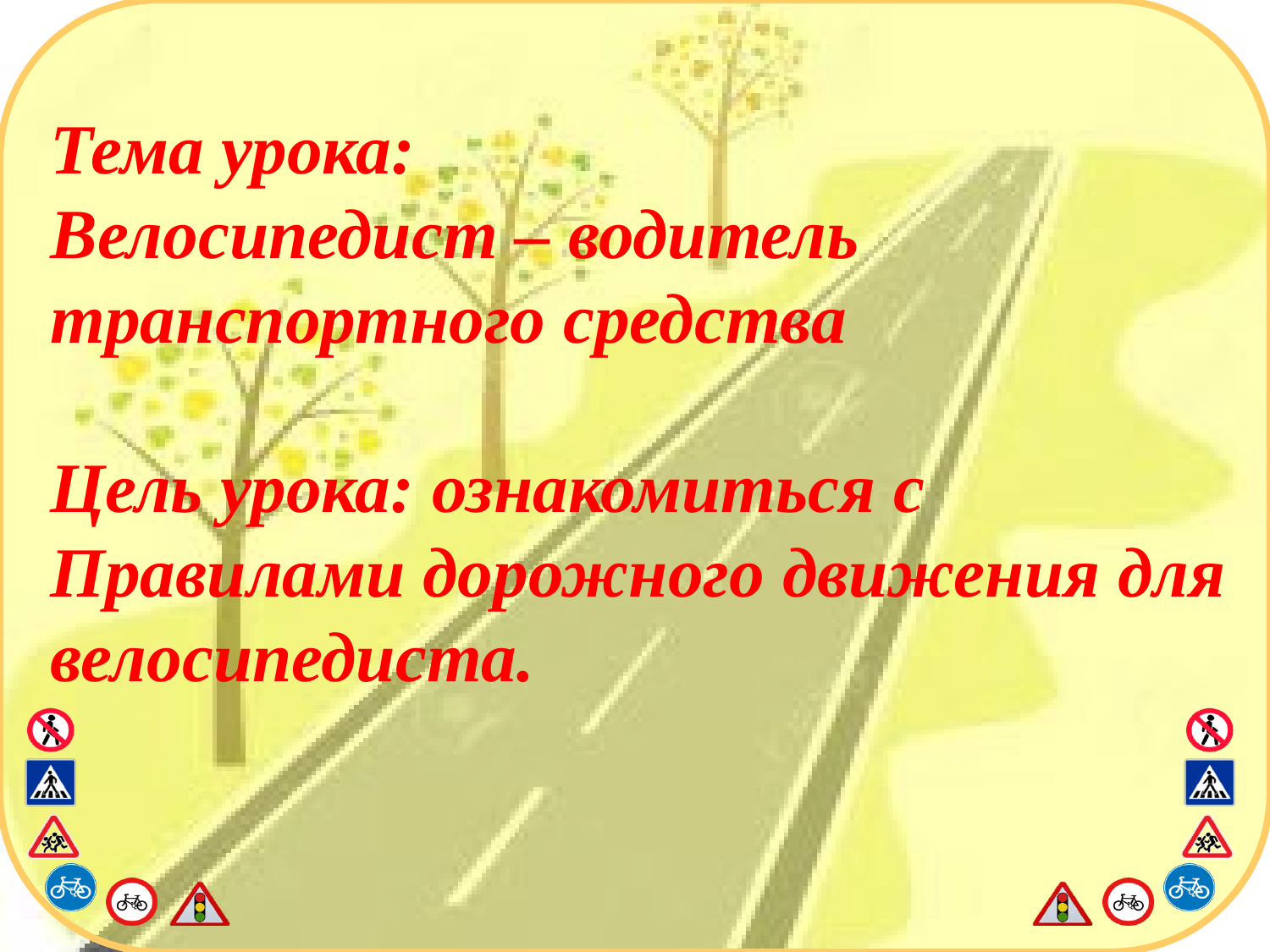

Тема урока:
Велосипедист – водитель транспортного средства

Цель урока: ознакомиться с Правилами дорожного движения для велосипедиста.